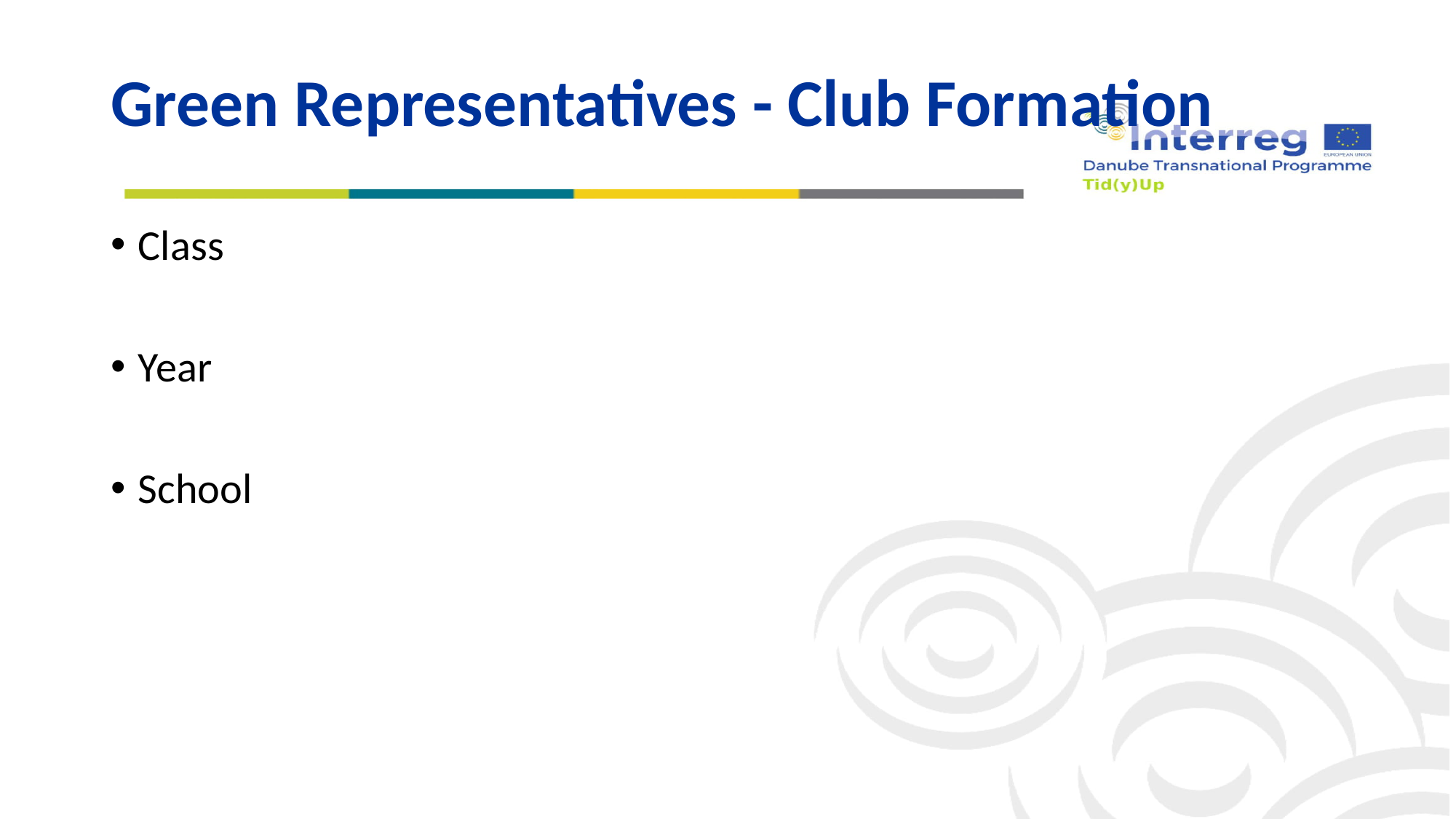

# Green Representatives - Club Formation
Class

Year

School